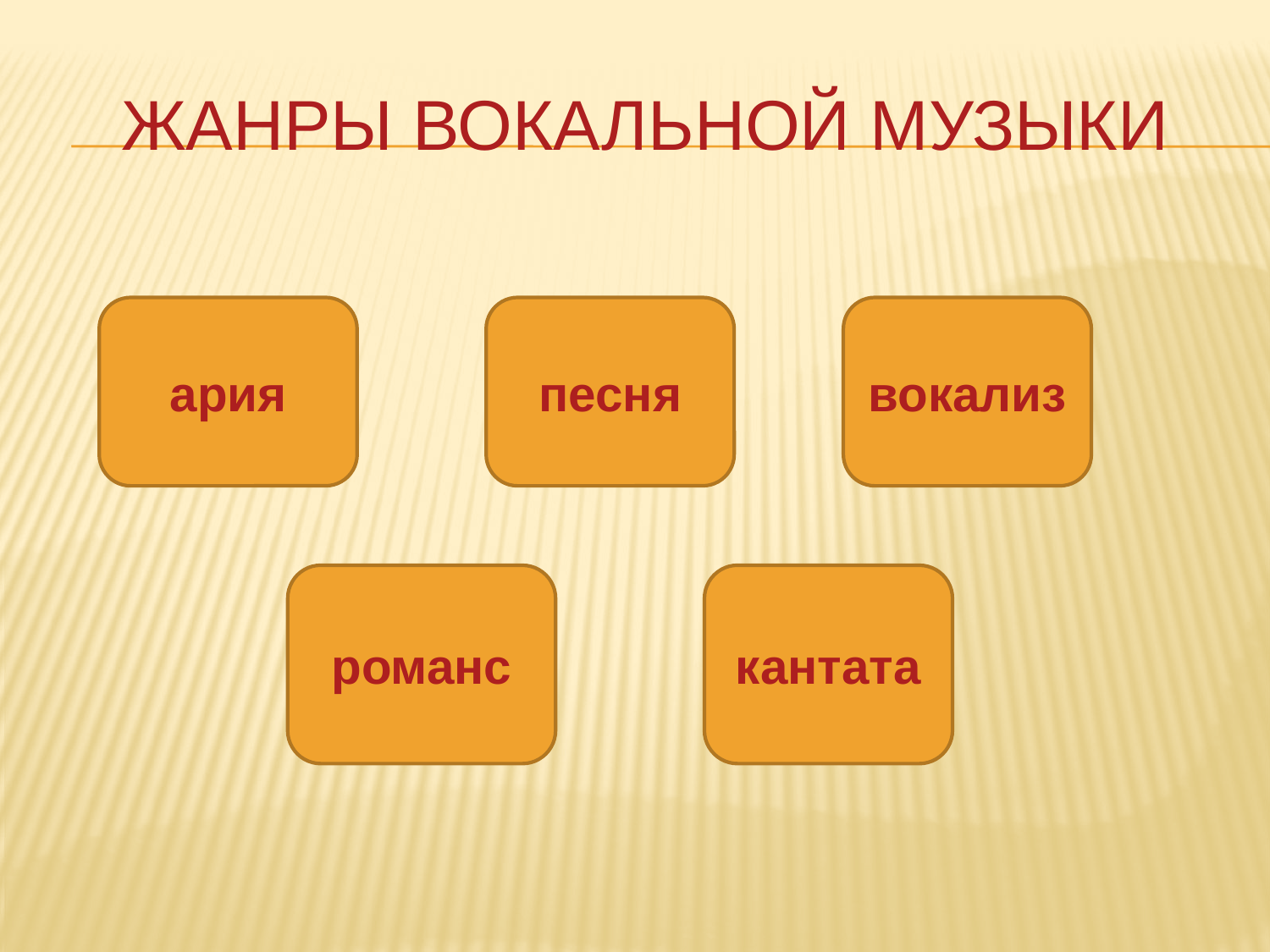

# Жанры вокальной музыки

ария
песня
вокализ
романс
кантата